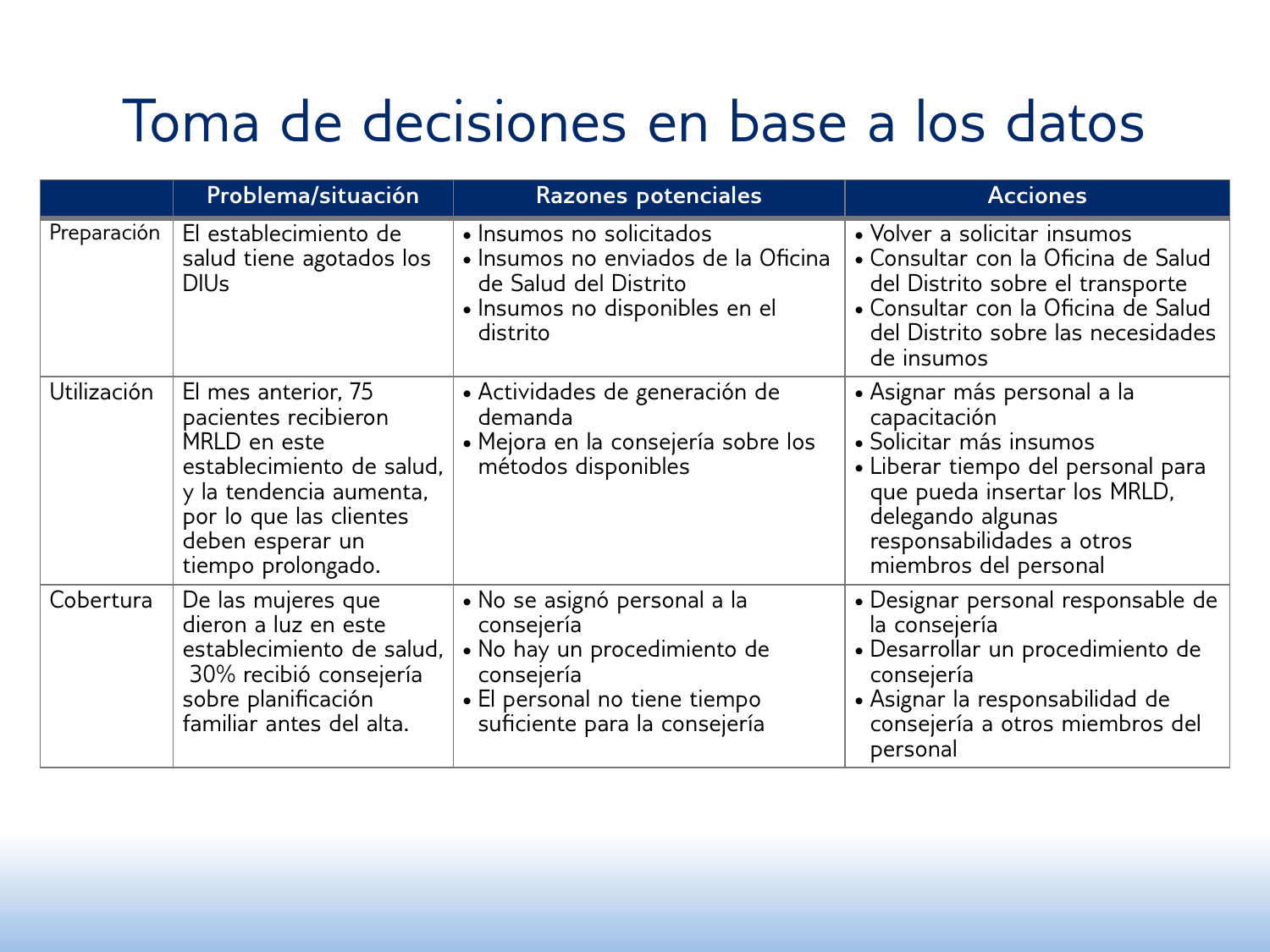

# Toma de decisiones en base a los datos
|  | Problema/situación | Razones potenciales | Acciones |
| --- | --- | --- | --- |
| Preparación | El establecimiento de salud tiene agotados los DIUs | Insumos no solicitados Insumos no enviados de la Oficina de Salud del Distrito Insumos no disponibles en el distrito | Volver a solicitar insumos Consultar con la Oficina de Salud del Distrito sobre el transporte Consultar con la Oficina de Salud del Distrito sobre las necesidades de insumos |
| Utilización | El mes anterior, 75 pacientes recibieron MRLD en este establecimiento de salud, y la tendencia aumenta, por lo que las clientes deben esperar un tiempo prolongado. | Actividades de generación de demanda Mejora en la consejería sobre los métodos disponibles | Asignar más personal a la capacitación Solicitar más insumos Liberar tiempo del personal para que pueda insertar los MRLD, delegando algunas responsabilidades a otros miembros del personal |
| Cobertura | De las mujeres que dieron a luz en este establecimiento de salud, 30% recibió consejería sobre planificación familiar antes del alta. | No se asignó personal a la consejería No hay un procedimiento de consejería El personal no tiene tiempo suficiente para la consejería | Designar personal responsable de la consejería Desarrollar un procedimiento de consejería Asignar la responsabilidad de consejería a otros miembros del personal |